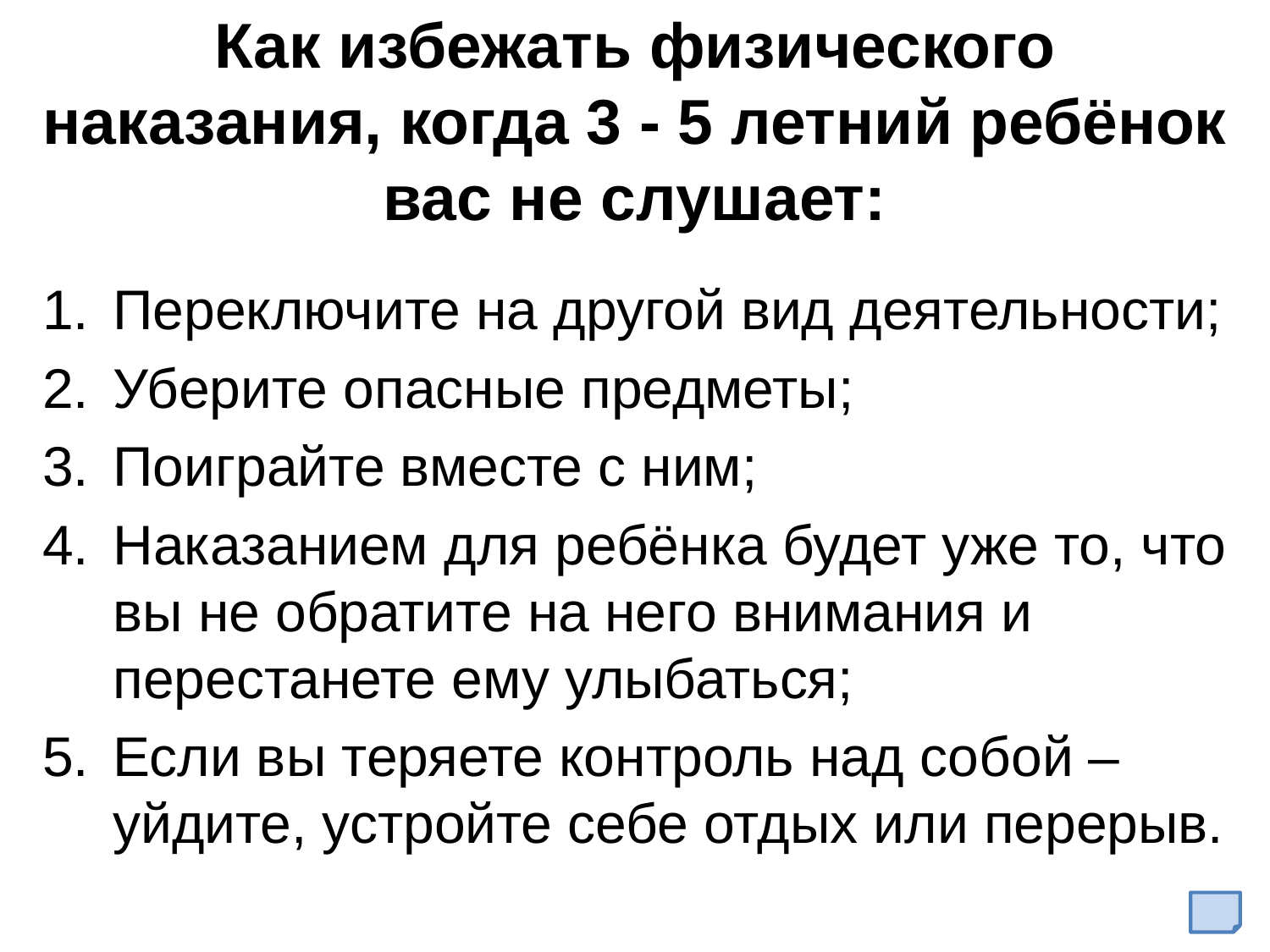

# Как избежать физического наказания, когда 3 - 5 летний ребёнок вас не слушает:
Переключите на другой вид деятельности;
Уберите опасные предметы;
Поиграйте вместе с ним;
Наказанием для ребёнка будет уже то, что вы не обратите на него внимания и перестанете ему улыбаться;
Если вы теряете контроль над собой –  уйдите, устройте себе отдых или перерыв.